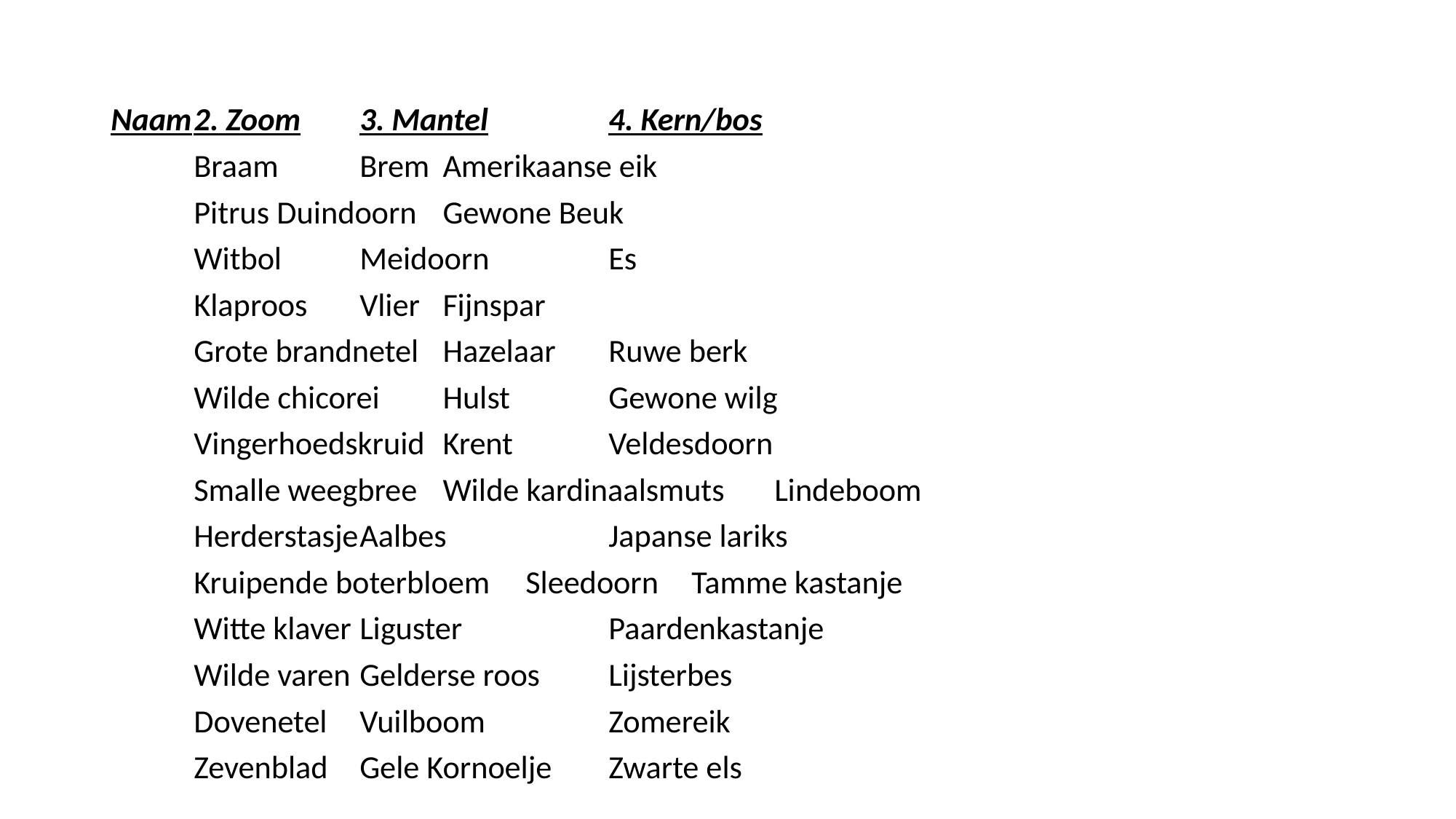

Naam		2. Zoom		3. Mantel		4. Kern/bos
		Braam			Brem			Amerikaanse eik
		Pitrus			Duindoorn		Gewone Beuk
		Witbol			Meidoorn		Es
		Klaproos		Vlier			Fijnspar
		Grote brandnetel	Hazelaar		Ruwe berk
		Wilde chicorei		Hulst			Gewone wilg
		Vingerhoedskruid 	Krent			Veldesdoorn
		Smalle weegbree	Wilde kardinaalsmuts	Lindeboom
		Herderstasje		Aalbes			Japanse lariks
		Kruipende boterbloem	Sleedoorn		Tamme kastanje
		Witte klaver		Liguster			Paardenkastanje
		Wilde varen		Gelderse roos		Lijsterbes
		Dovenetel		Vuilboom		Zomereik
		Zevenblad		Gele Kornoelje		Zwarte els